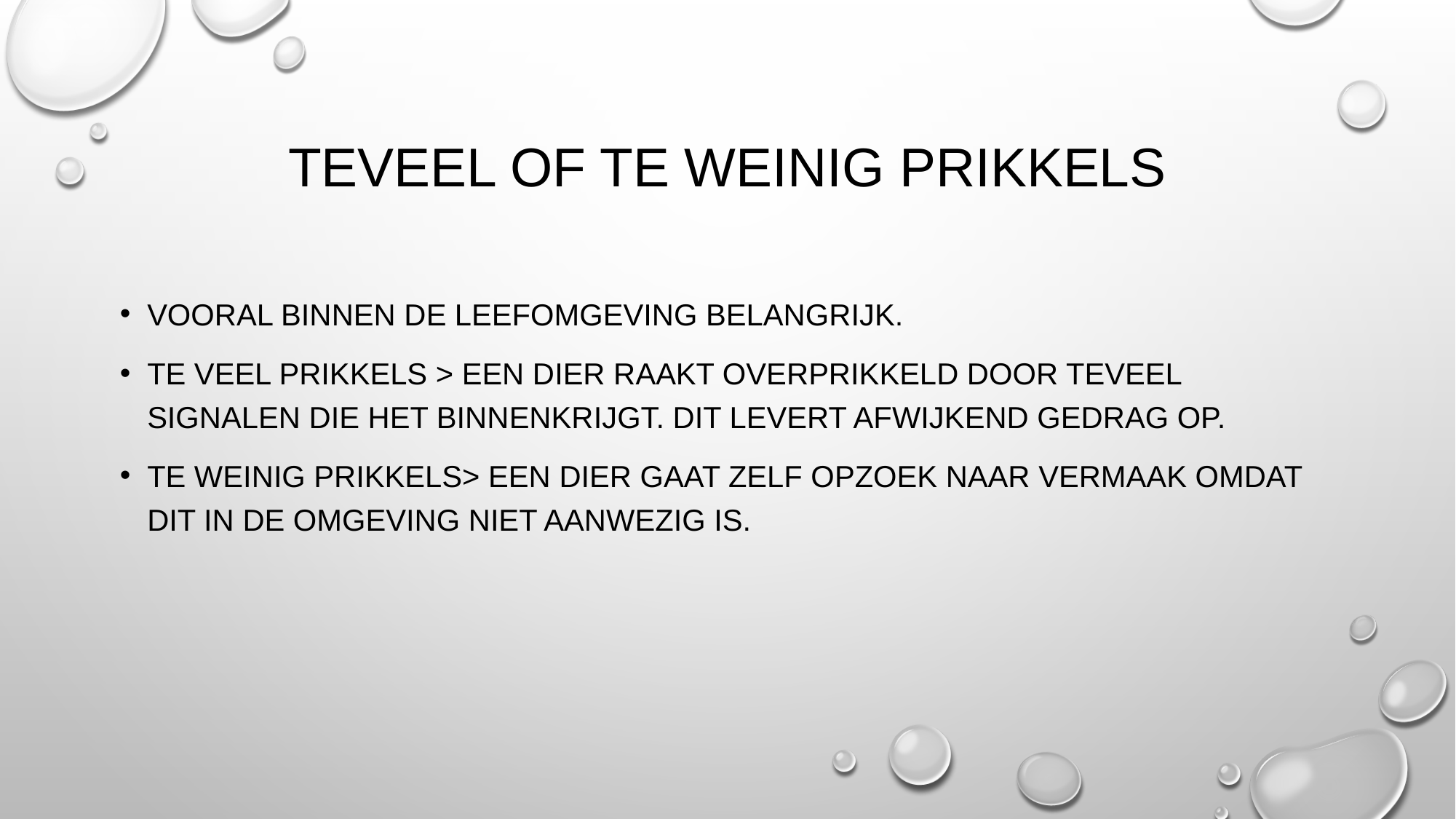

# Teveel of te weinig prikkels
Vooral binnen de leefomgeving belangrijk.
Te veel prikkels > een dier raakt overprikkeld door teveel signalen die het binnenkrijgt. Dit levert afwijkend gedrag op.
Te weinig prikkels> een dier gaat zelf opzoek naar vermaak omdat dit in de omgeving niet aanwezig is.